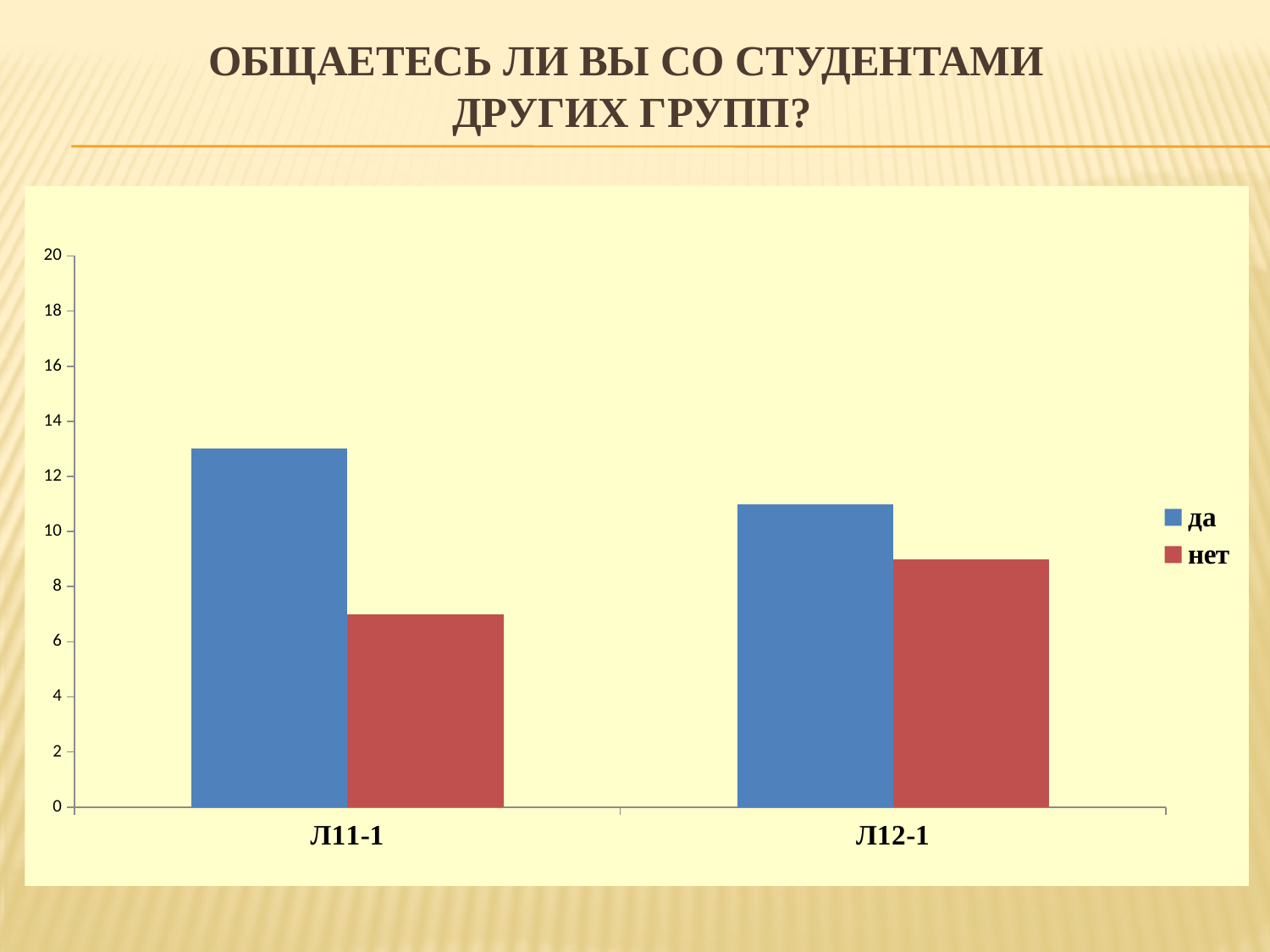

# Общаетесь ли вы со студентами других групп?

### Chart

| Category | да | нет |
|---|---|---|
| Л11-1 | 13.0 | 7.0 |
| Л12-1 | 11.0 | 9.0 |